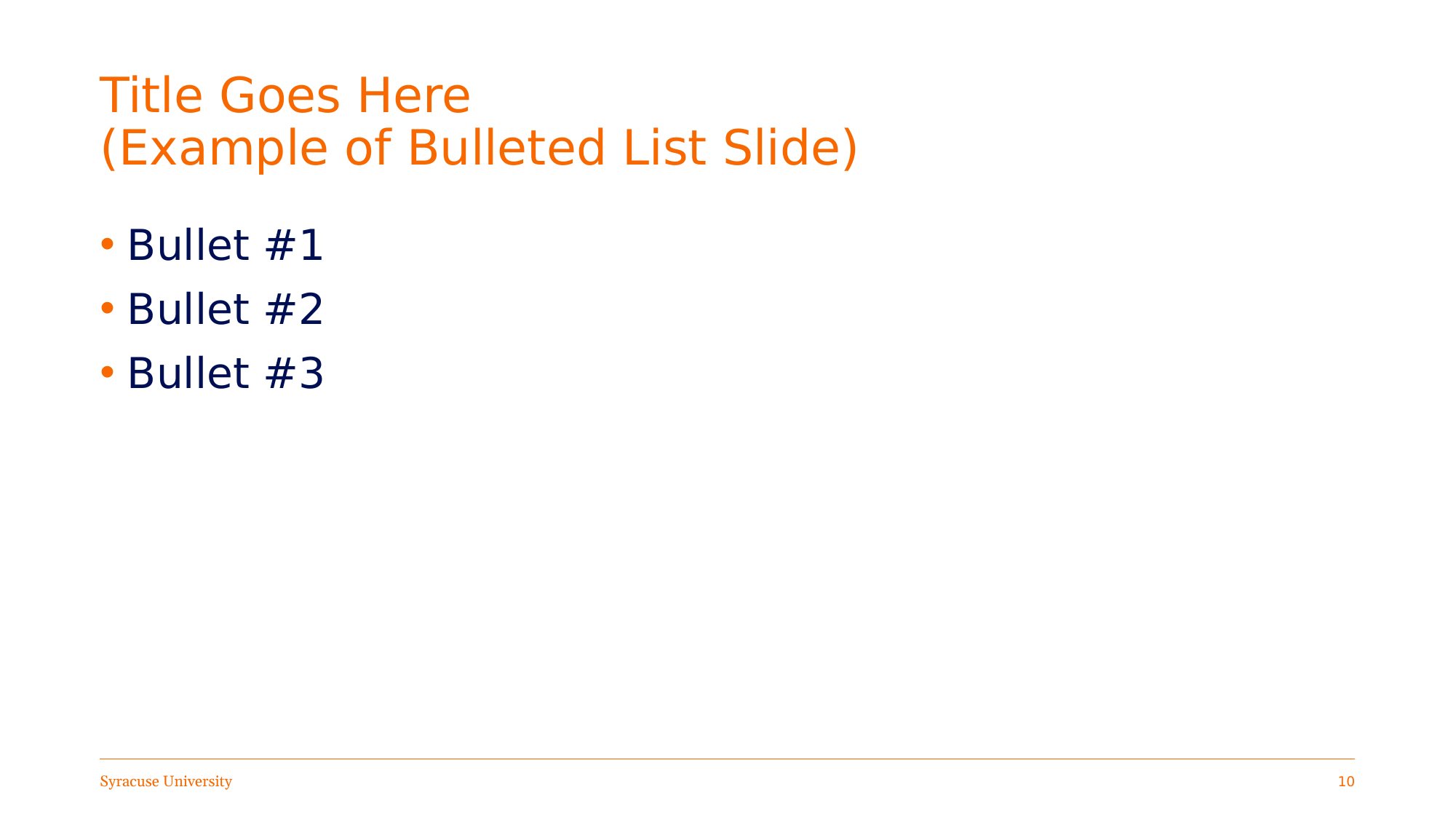

# Title Goes Here (Example of Bulleted List Slide)
Bullet #1
Bullet #2
Bullet #3